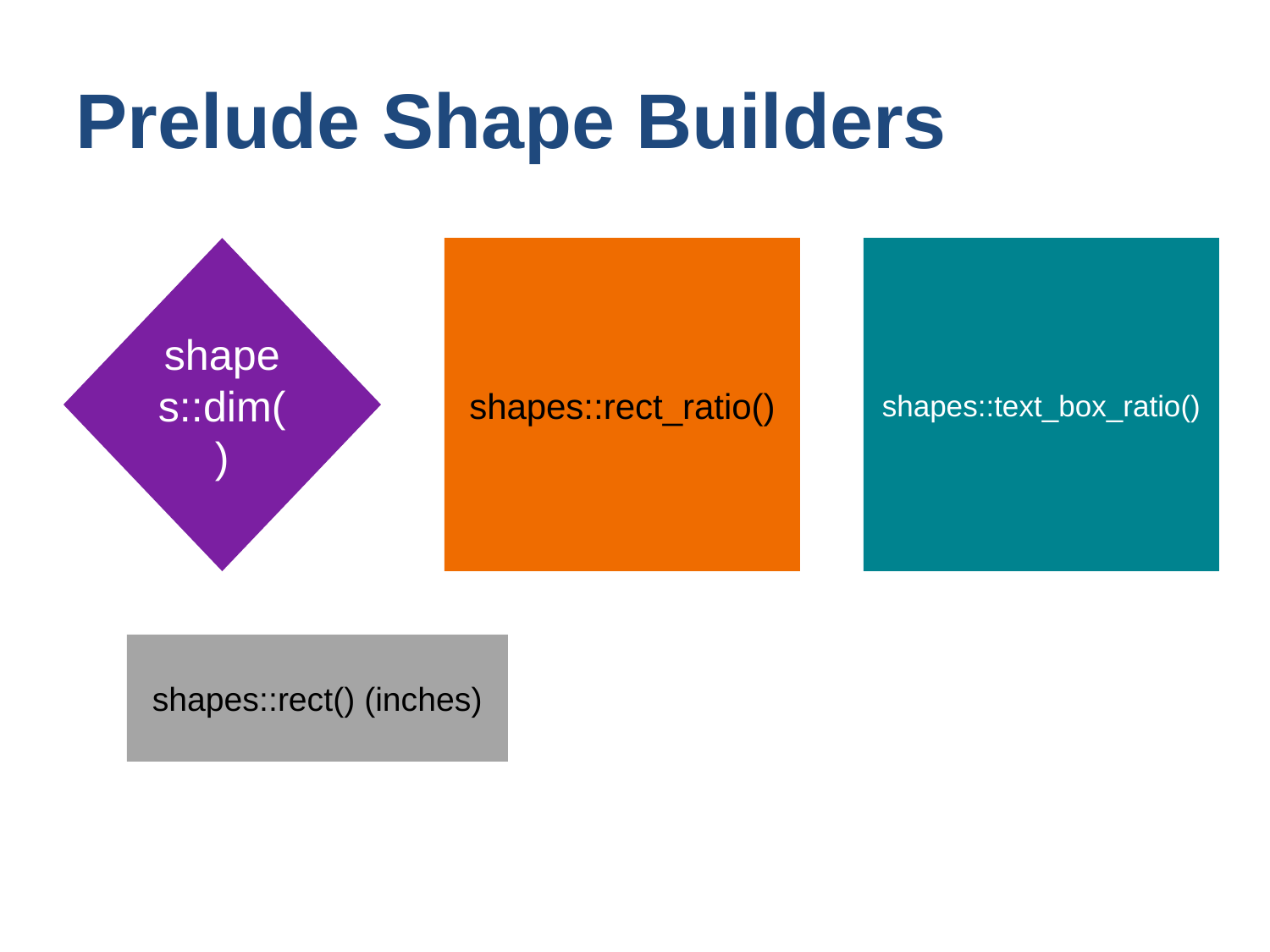

Prelude Shape Builders
shapes::dim()
shapes::rect_ratio()
shapes::text_box_ratio()
shapes::rect() (inches)